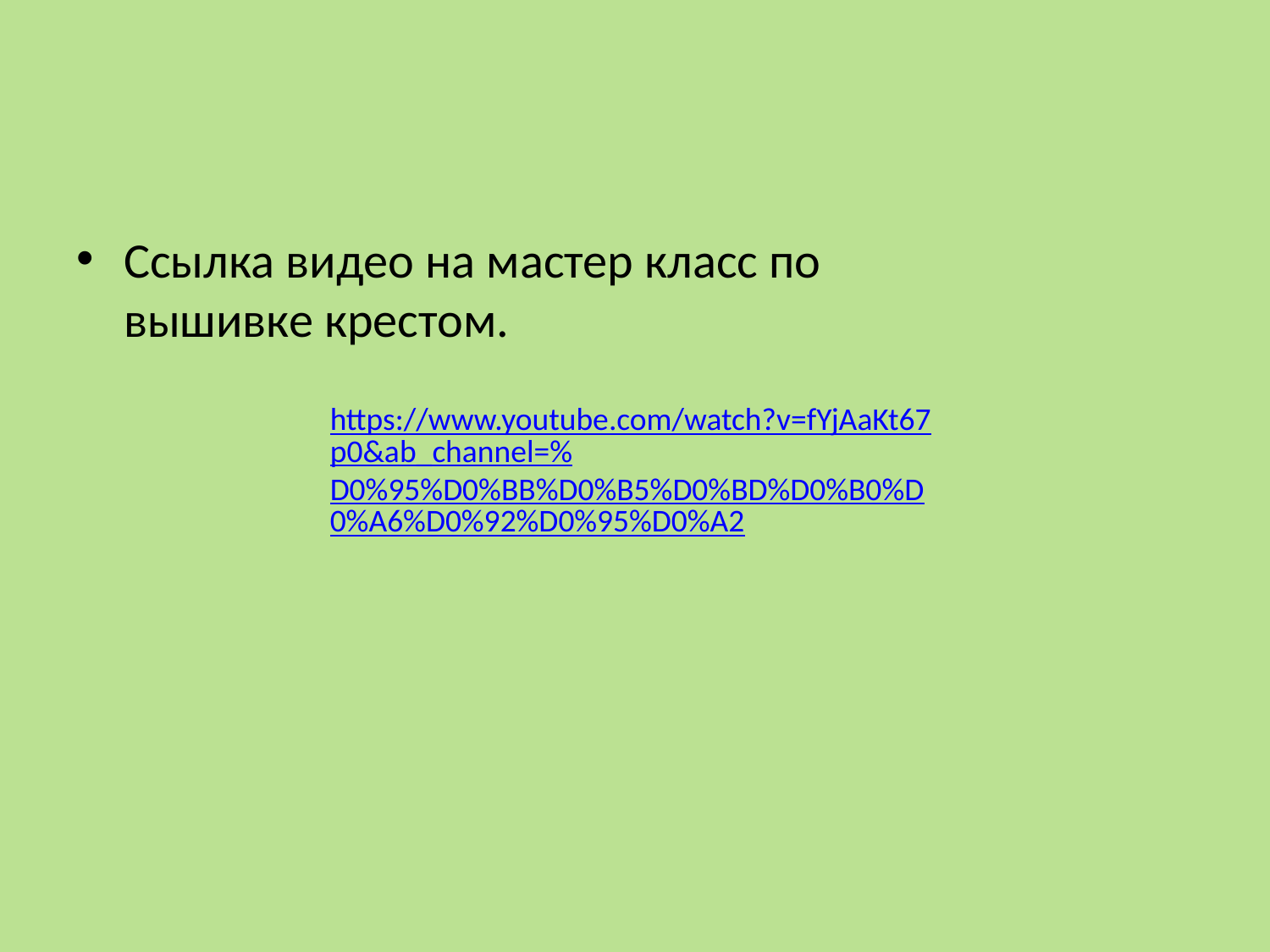

Ссылка видео на мастер класс по вышивке крестом.
https://www.youtube.com/watch?v=fYjAaKt67p0&ab_channel=%D0%95%D0%BB%D0%B5%D0%BD%D0%B0%D0%A6%D0%92%D0%95%D0%A2